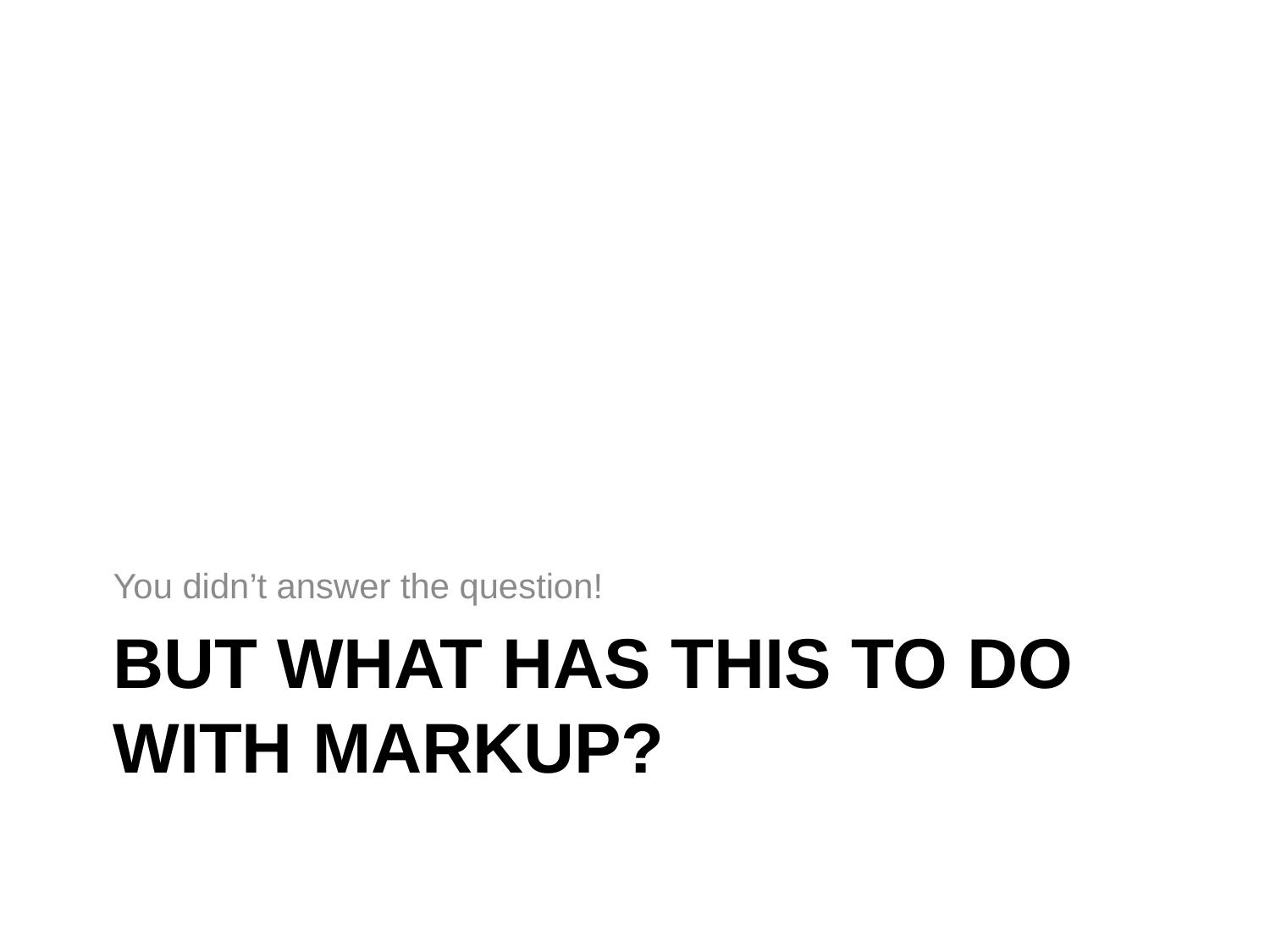

You didn’t answer the question!
# But what has this to do with markup?